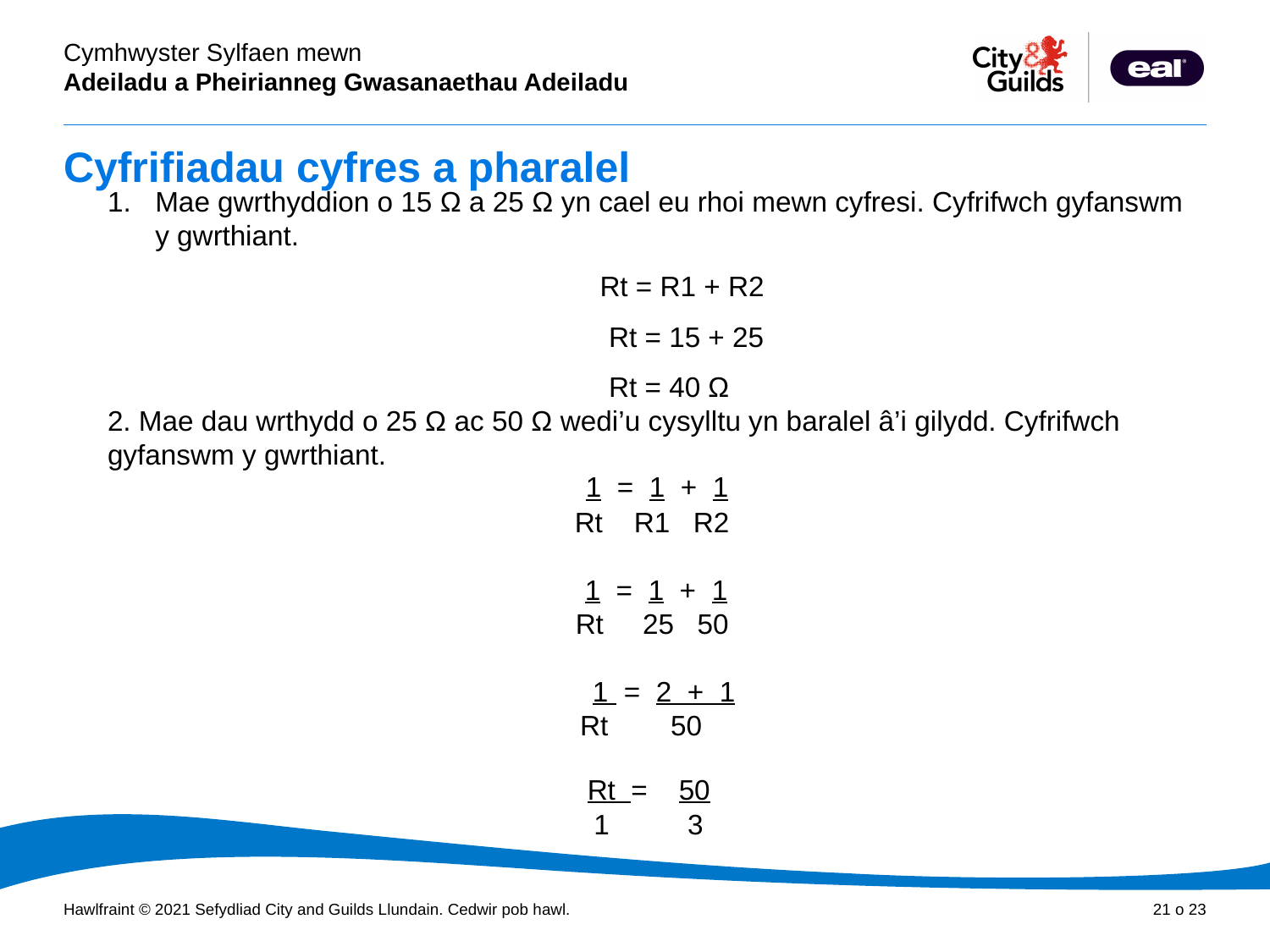

# Cyfrifiadau cyfres a pharalel

Mae gwrthyddion o 15 Ω a 25 Ω yn cael eu rhoi mewn cyfresi. Cyfrifwch gyfanswm y gwrthiant.
        Rt = R1 + R2
                                                                Rt = 15 + 25
                                                                Rt = 40 Ω
2. Mae dau wrthydd o 25 Ω ac 50 Ω wedi’u cysylltu yn baralel â’i gilydd. Cyfrifwch gyfanswm y gwrthiant.

 1  =  1  +  1
Rt    R1   R2

 1  =  1  +  1
Rt     25   50

   1  =  2  +  1
                                                                Rt        50

   Rt  =    50
                                    1          3